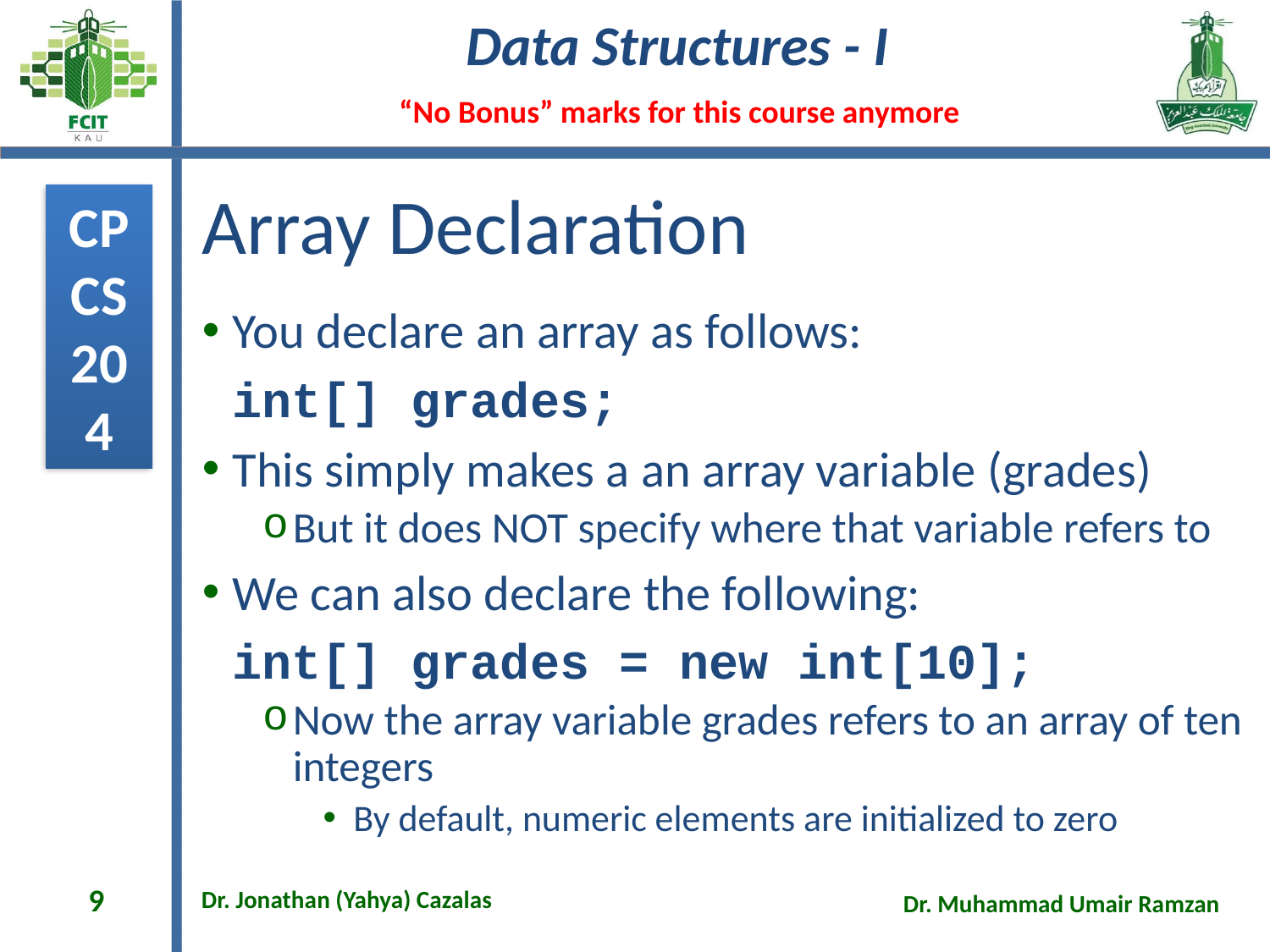

# Array Declaration
You declare an array as follows:
	int[] grades;
This simply makes a an array variable (grades)
But it does NOT specify where that variable refers to
We can also declare the following:
	int[] grades = new int[10];
Now the array variable grades refers to an array of ten integers
By default, numeric elements are initialized to zero

9